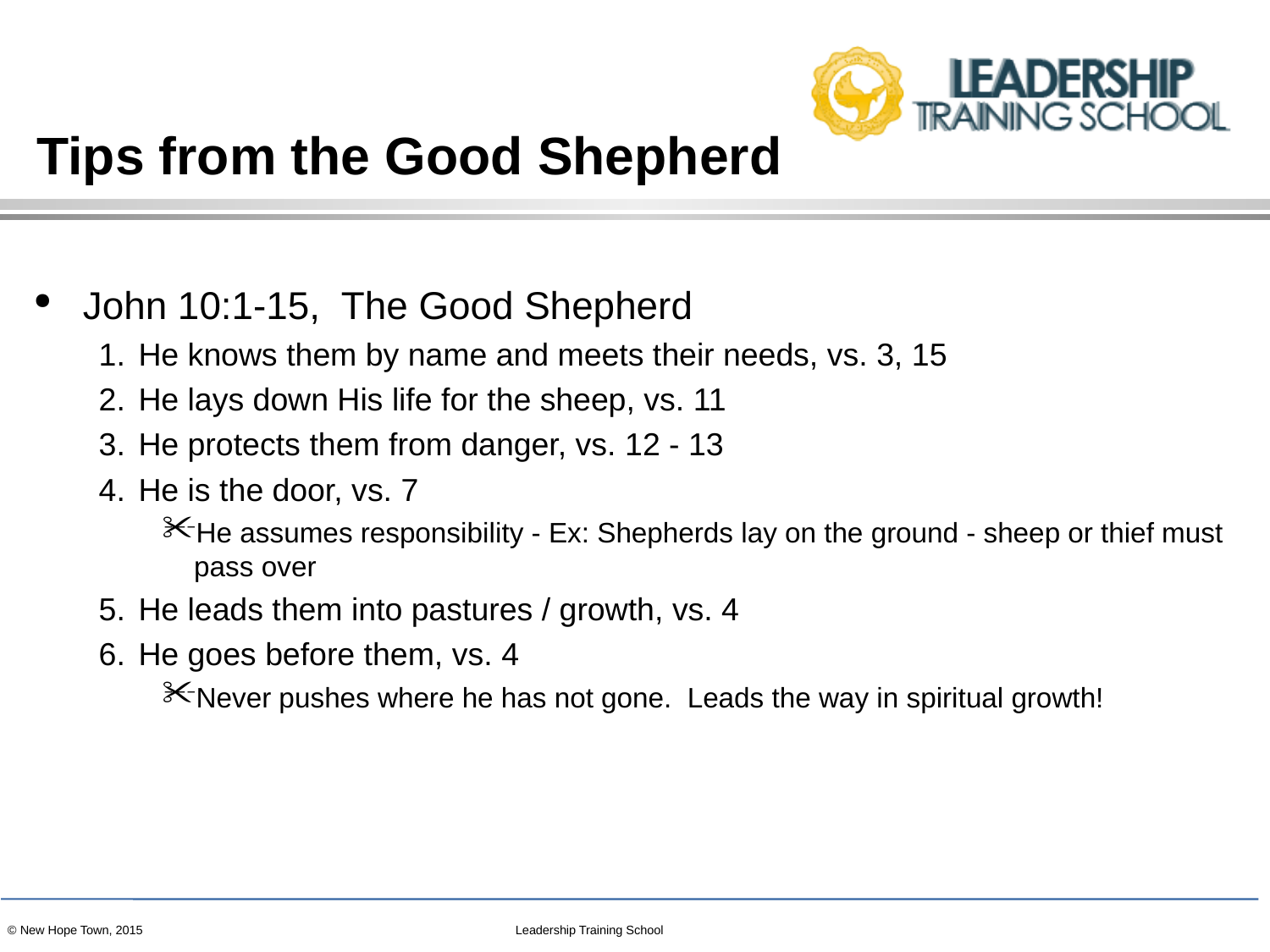

# Tips from the Good Shepherd
John 10:1-15,  The Good Shepherd
He knows them by name and meets their needs, vs. 3, 15
He lays down His life for the sheep, vs. 11
He protects them from danger, vs. 12 - 13
He is the door, vs. 7
He assumes responsibility - Ex: Shepherds lay on the ground - sheep or thief must pass over
He leads them into pastures / growth, vs. 4
He goes before them, vs. 4
Never pushes where he has not gone.  Leads the way in spiritual growth!
18